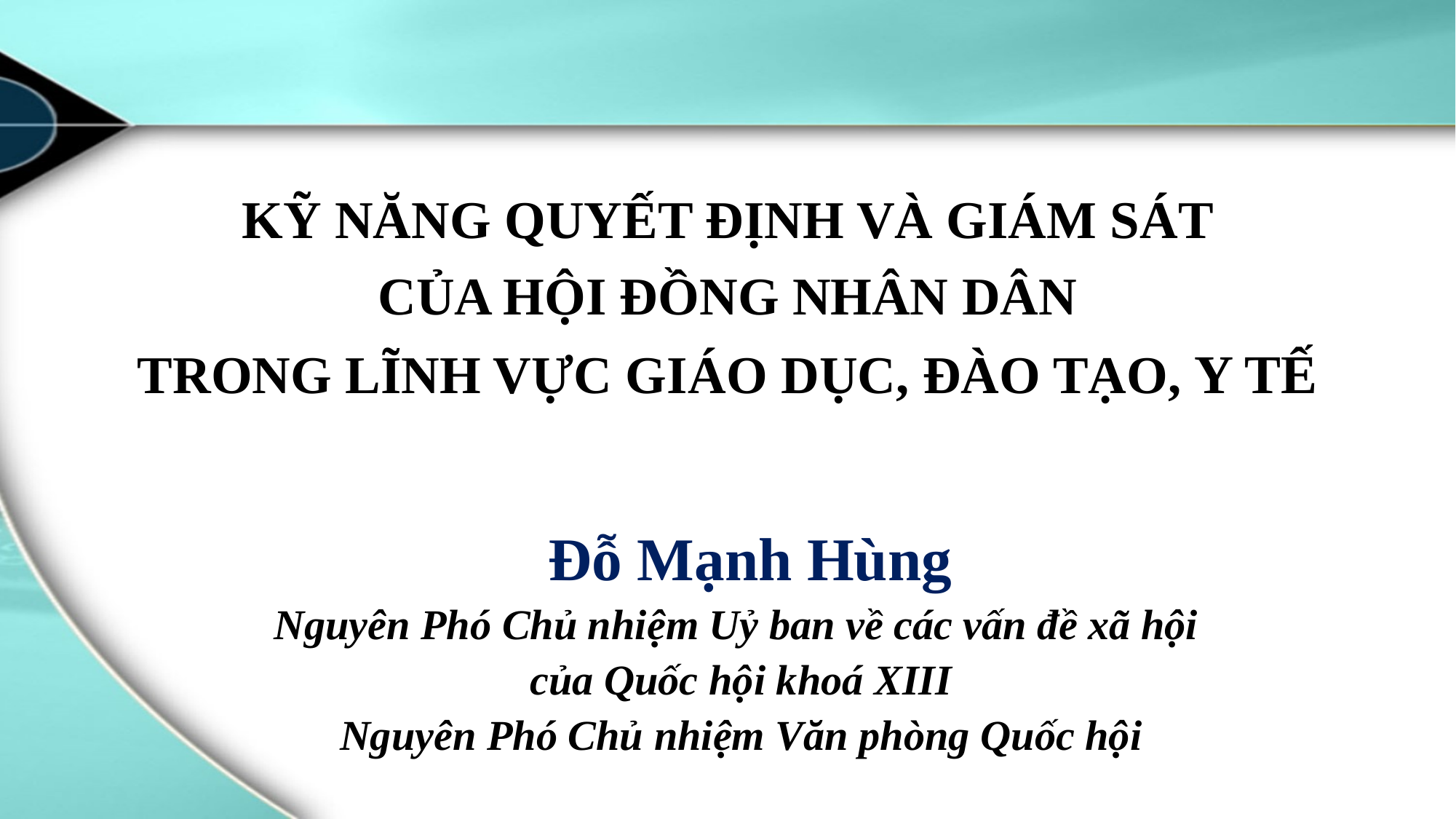

# KỸ NĂNG QUYẾT ĐỊNH VÀ GIÁM SÁT CỦA HỘI ĐỒNG NHÂN DÂN TRONG LĨNH VỰC GIÁO DỤC, ĐÀO TẠO, Y TẾ

   Đỗ Mạnh Hùng
Nguyên Phó Chủ nhiệm Uỷ ban về các vấn đề xã hội
của Quốc hội khoá XIII
Nguyên Phó Chủ nhiệm Văn phòng Quốc hội